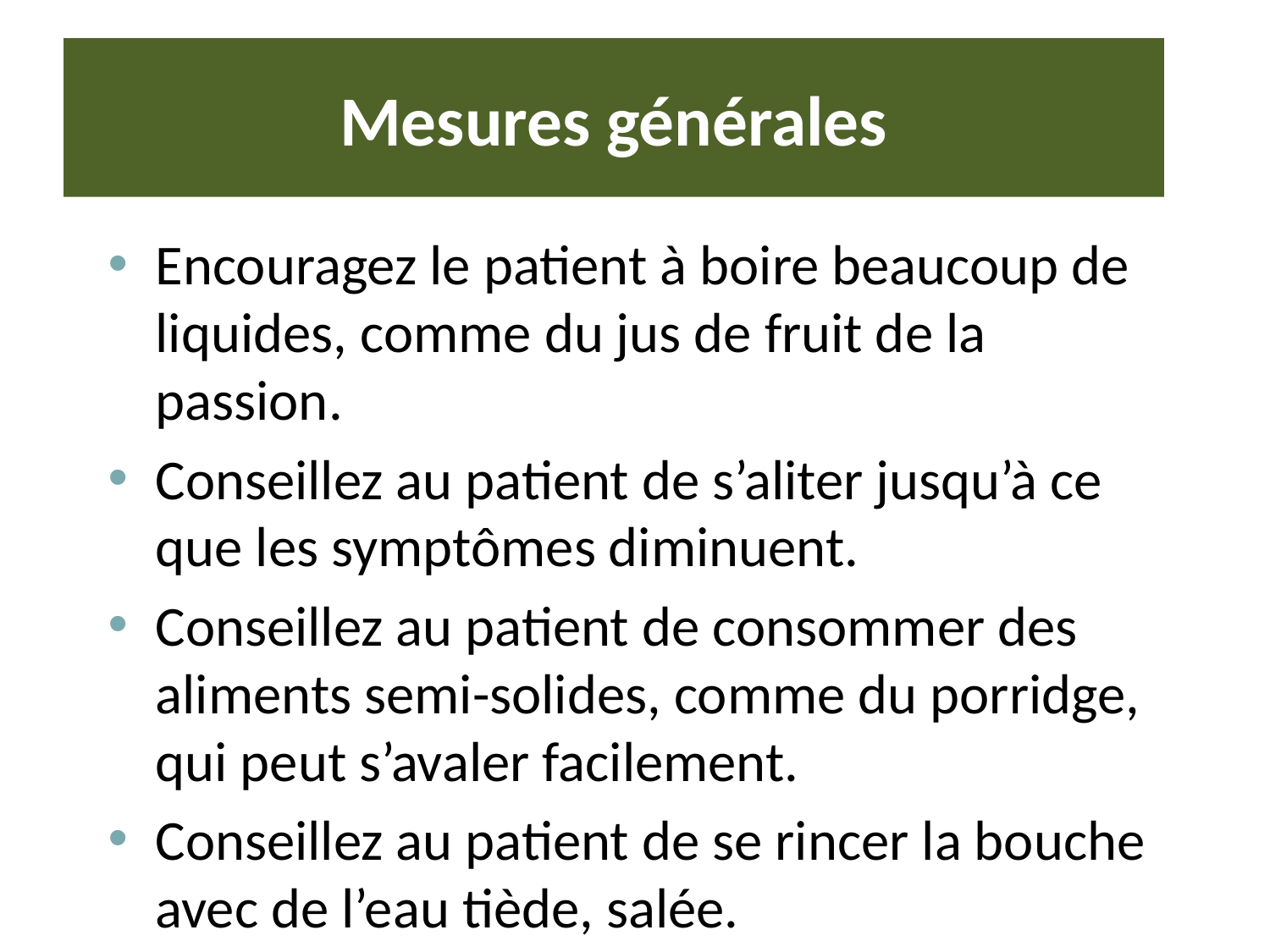

# Mesures générales
Encouragez le patient à boire beaucoup de liquides, comme du jus de fruit de la passion.
Conseillez au patient de s’aliter jusqu’à ce que les symptômes diminuent.
Conseillez au patient de consommer des aliments semi-solides, comme du porridge, qui peut s’avaler facilement.
Conseillez au patient de se rincer la bouche avec de l’eau tiède, salée.